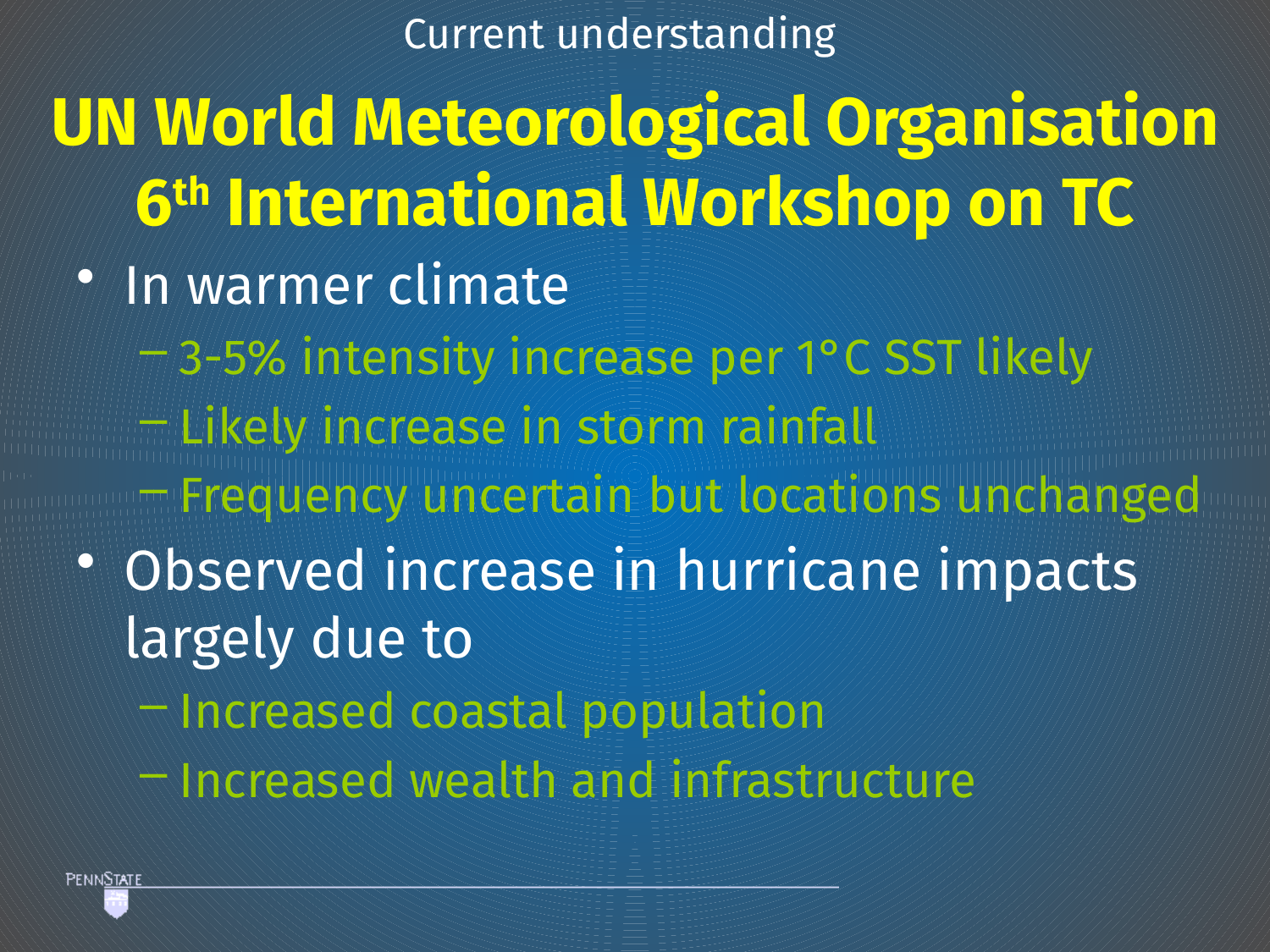

Current understanding
# UN World Meteorological Organisation 6th International Workshop on TC
In warmer climate
3-5% intensity increase per 1°C SST likely
Likely increase in storm rainfall
Frequency uncertain but locations unchanged
Observed increase in hurricane impacts largely due to
Increased coastal population
Increased wealth and infrastructure